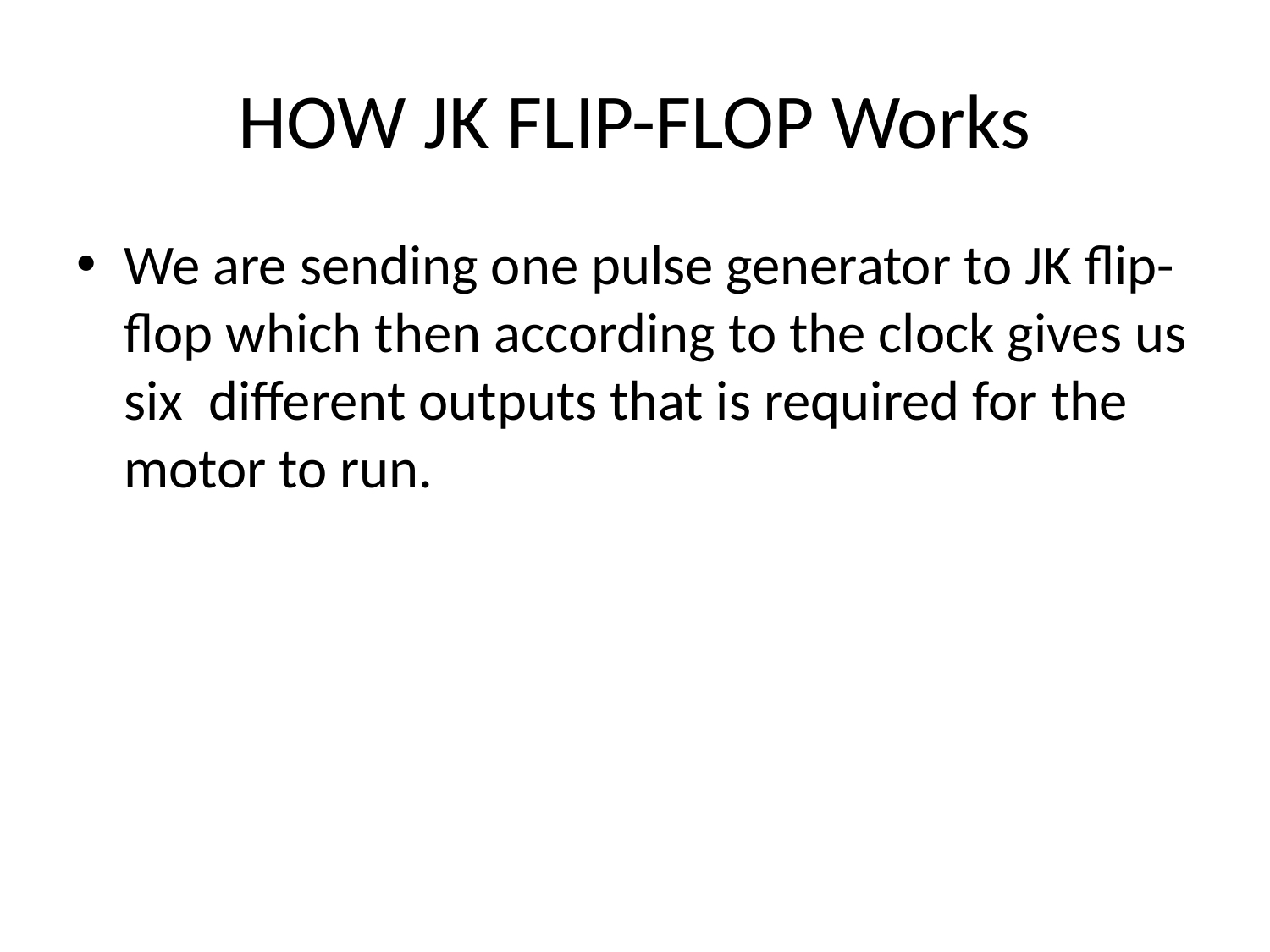

# HOW JK FLIP-FLOP Works
We are sending one pulse generator to JK flip-flop which then according to the clock gives us six  different outputs that is required for the motor to run.